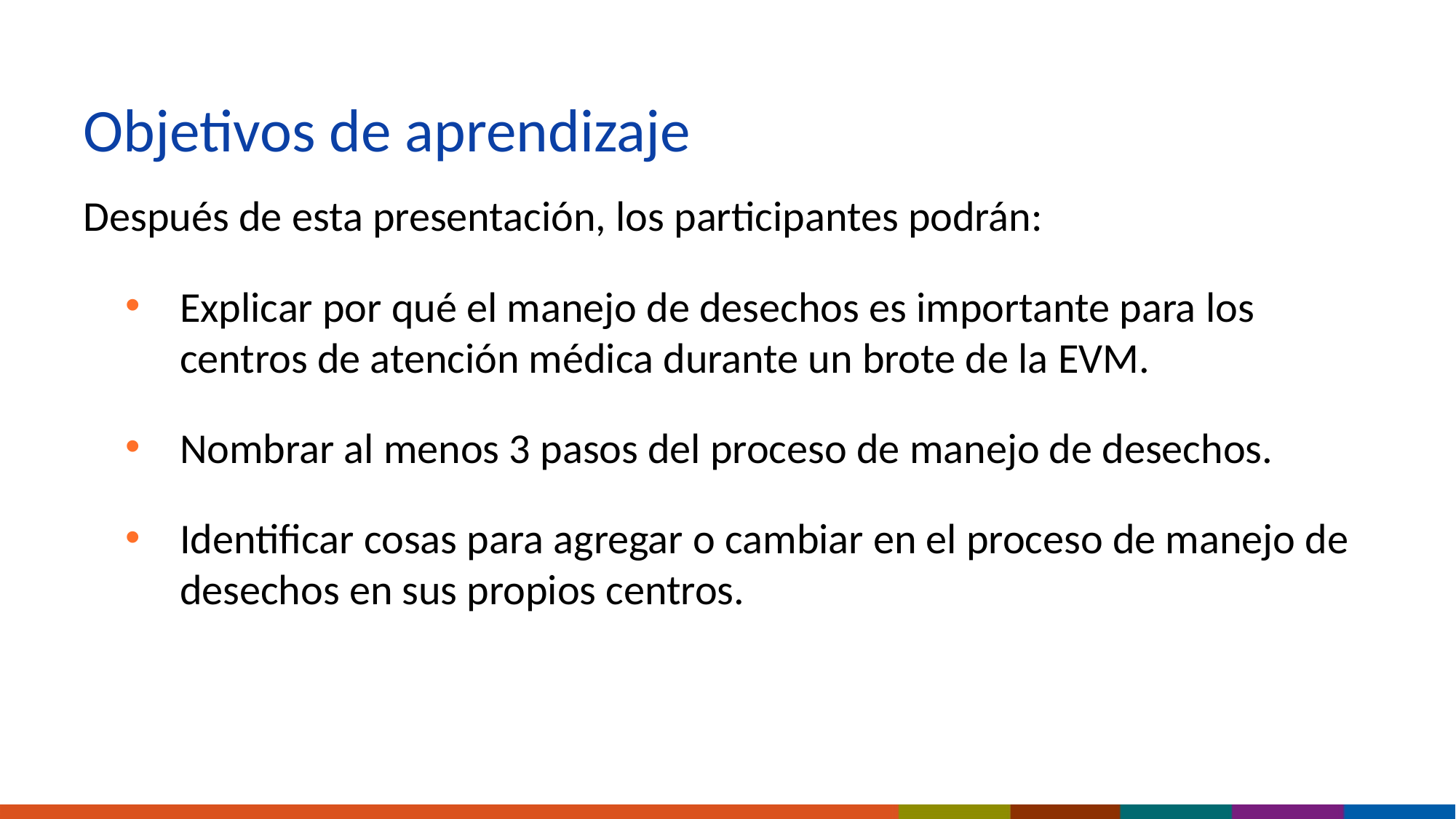

# Objetivos de aprendizaje
Después de esta presentación, los participantes podrán:
Explicar por qué el manejo de desechos es importante para los centros de atención médica durante un brote de la EVM.
Nombrar al menos 3 pasos del proceso de manejo de desechos.
Identificar cosas para agregar o cambiar en el proceso de manejo de desechos en sus propios centros.